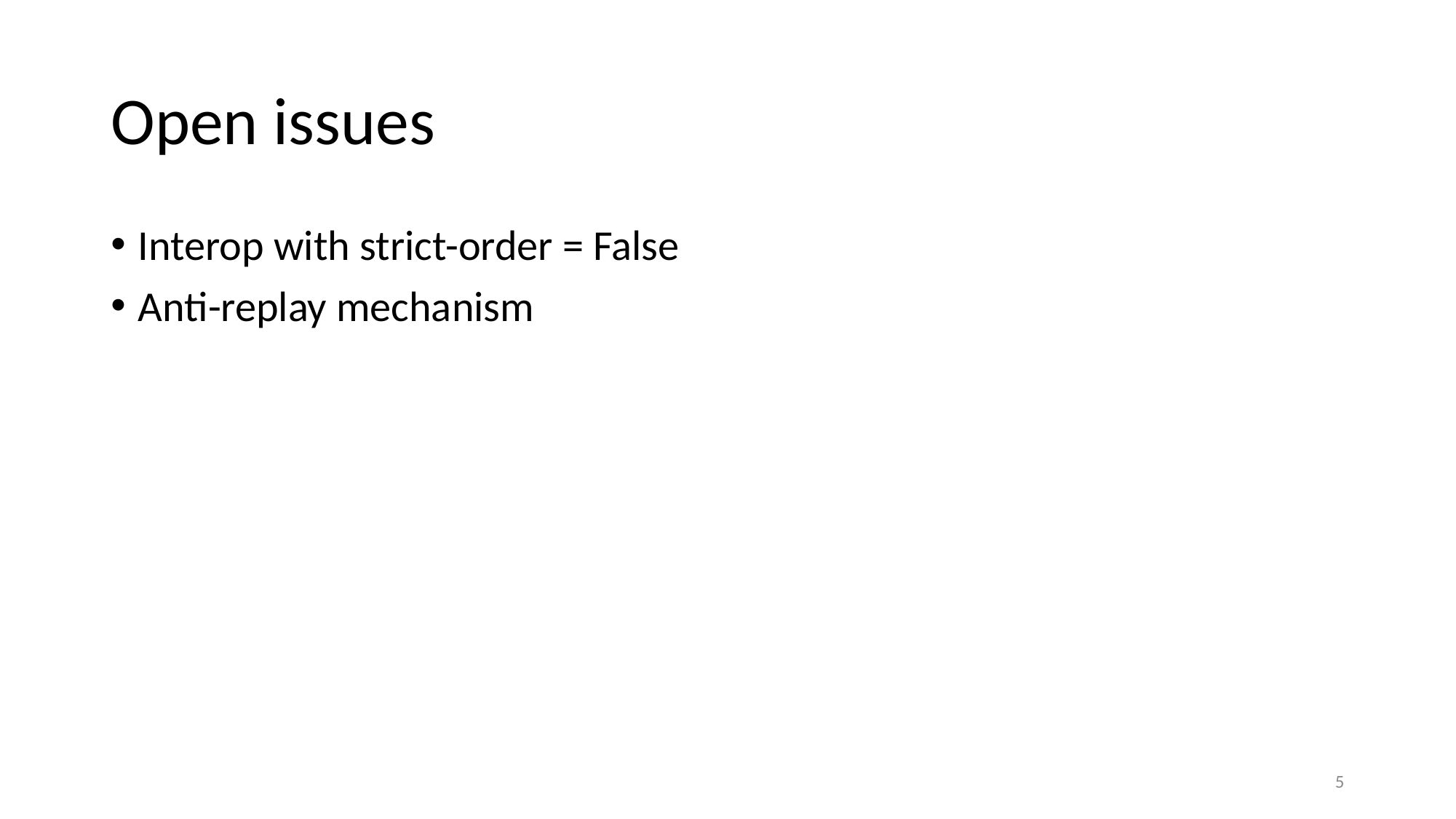

# Open issues
Interop with strict-order = False
Anti-replay mechanism
5